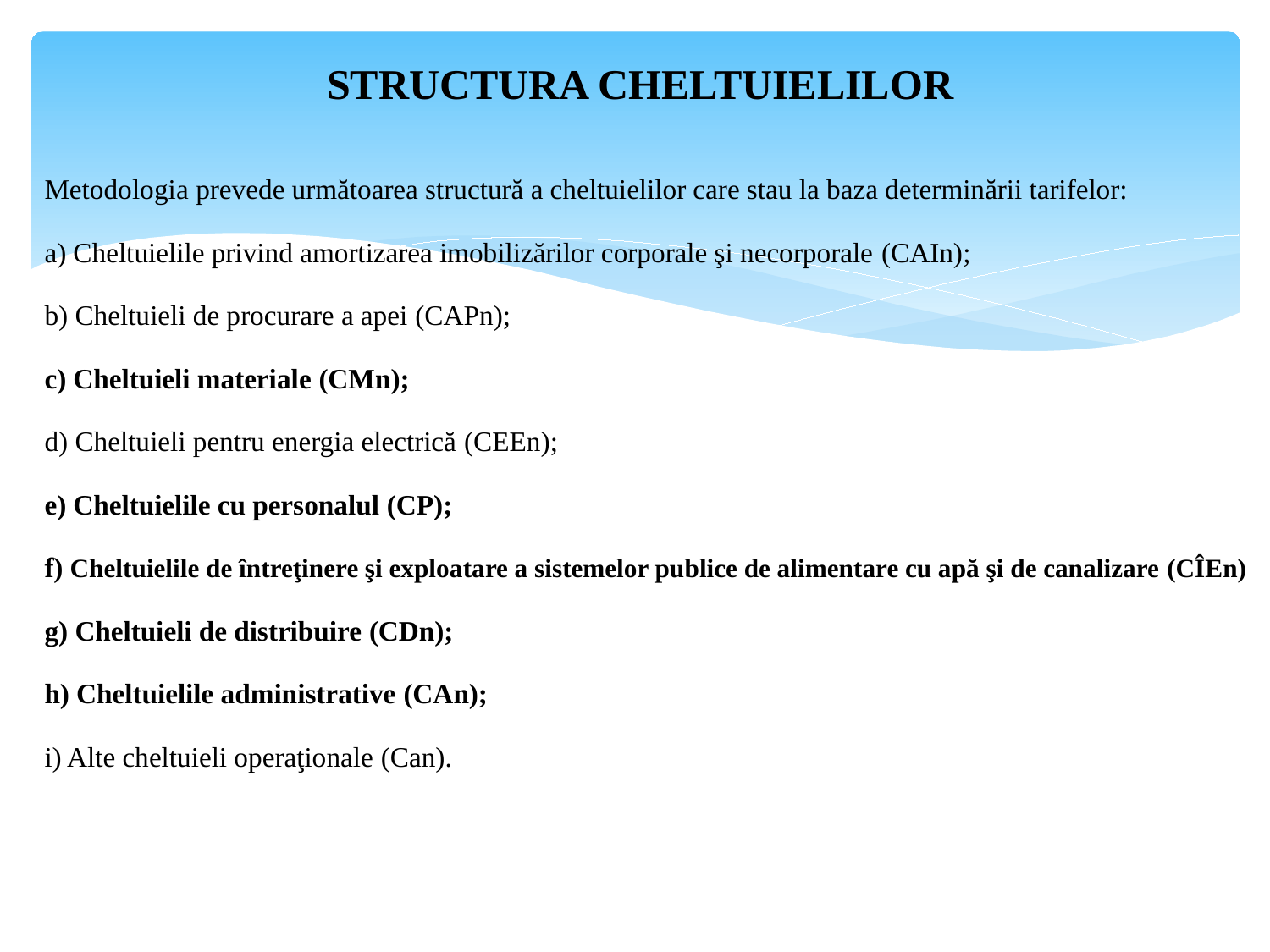

# STRUCTURA CHELTUIELILOR
Metodologia prevede următoarea structură a cheltuielilor care stau la baza determinării tarifelor:
a) Cheltuielile privind amortizarea imobilizărilor corporale şi necorporale (CAIn);
b) Cheltuieli de procurare a apei (CAPn);
c) Cheltuieli materiale (CMn);
d) Cheltuieli pentru energia electrică (CEEn);
e) Cheltuielile cu personalul (CP);
f) Cheltuielile de întreţinere şi exploatare a sistemelor publice de alimentare cu apă şi de canalizare (CÎEn)
g) Cheltuieli de distribuire (CDn);
h) Cheltuielile administrative (CAn);
i) Alte cheltuieli operaţionale (Can).